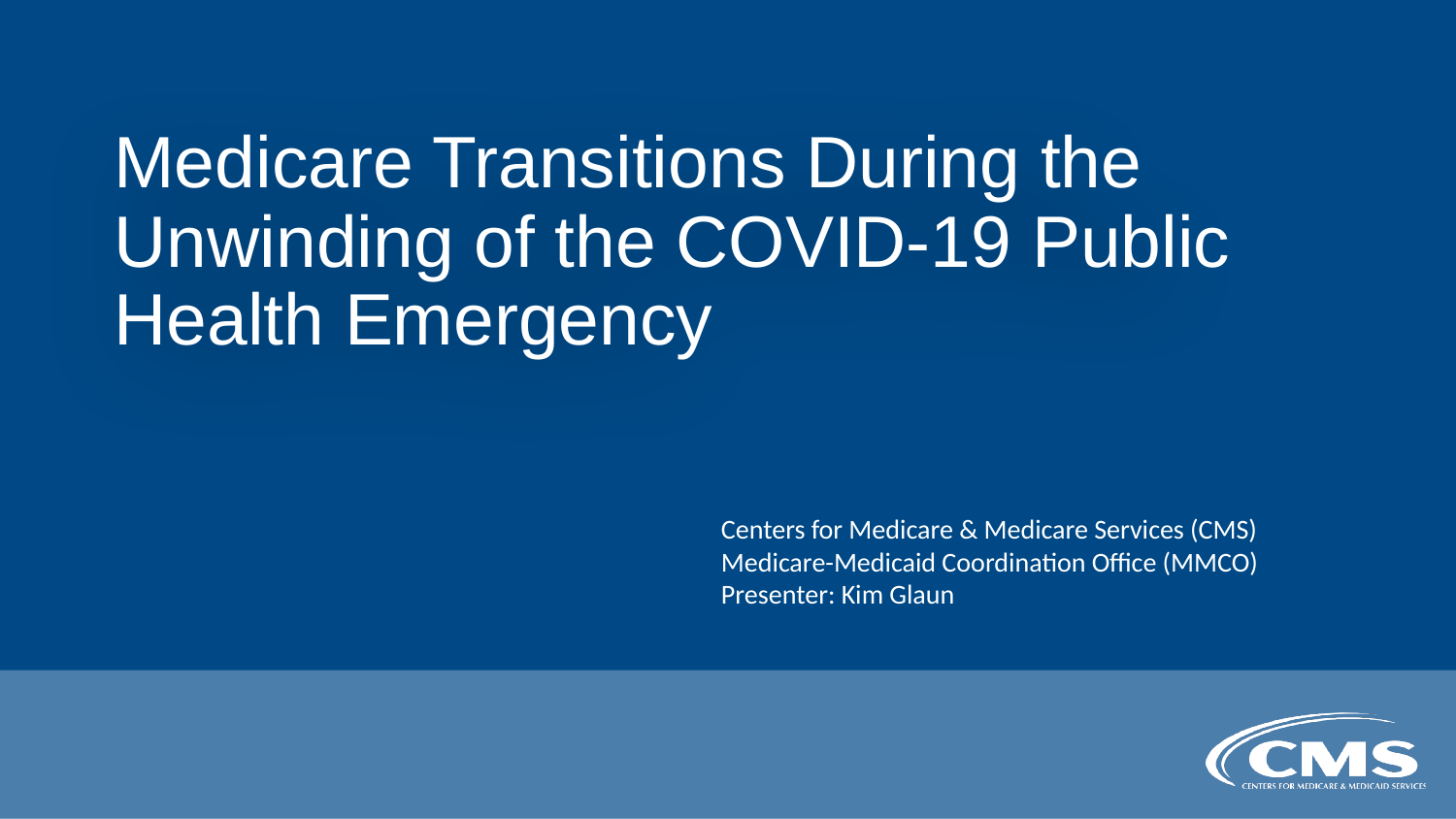

# Medicare Transitions During the Unwinding of the COVID-19 Public Health Emergency
Centers for Medicare & Medicare Services (CMS)​
Medicare-Medicaid Coordination Office (MMCO)​
Presenter: Kim Glaun